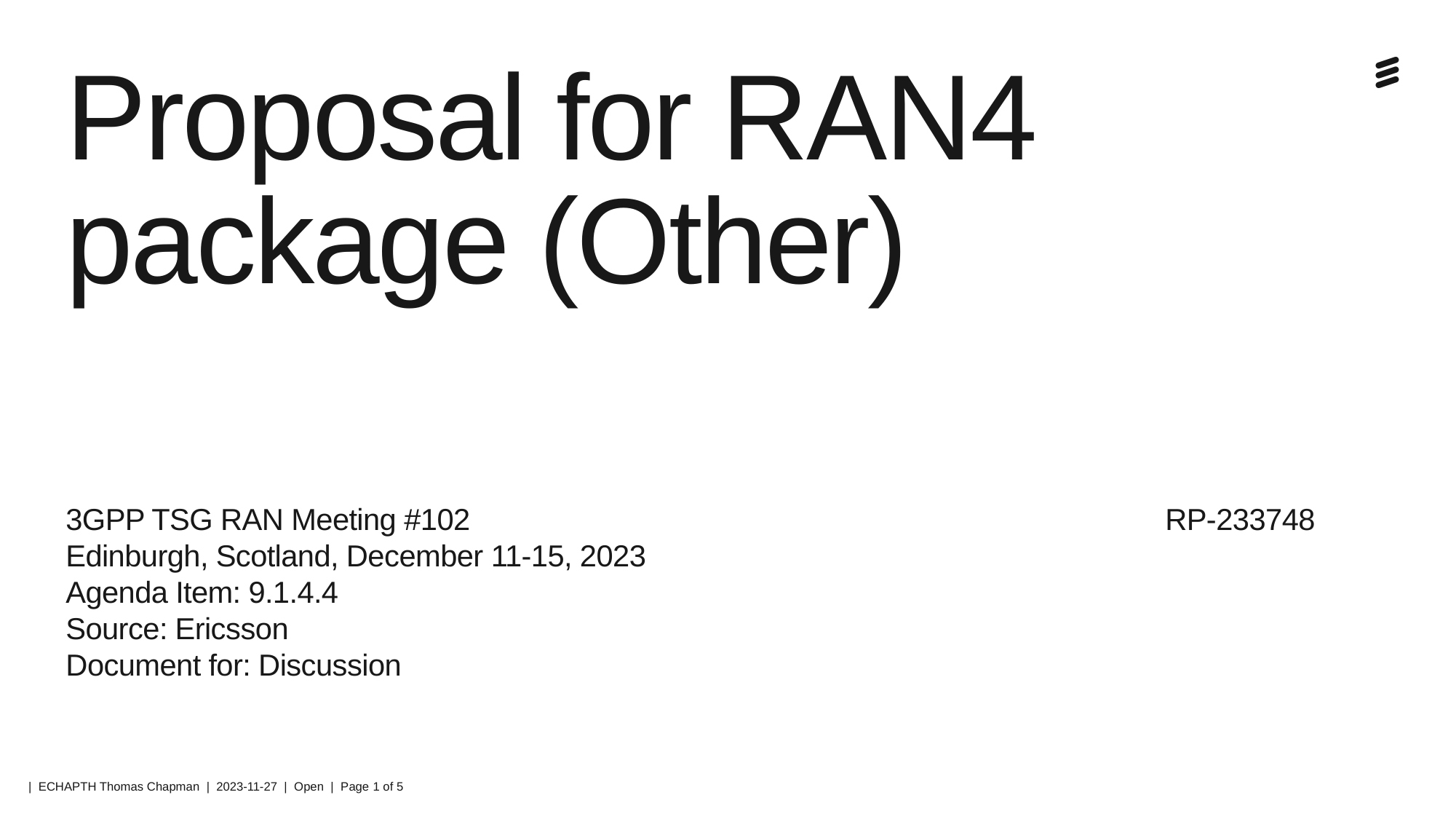

# Proposal for RAN4 package (Other)
3GPP TSG RAN Meeting #102							 RP-233748
Edinburgh, Scotland, December 11-15, 2023
Agenda Item: 9.1.4.4
Source: Ericsson
Document for: Discussion